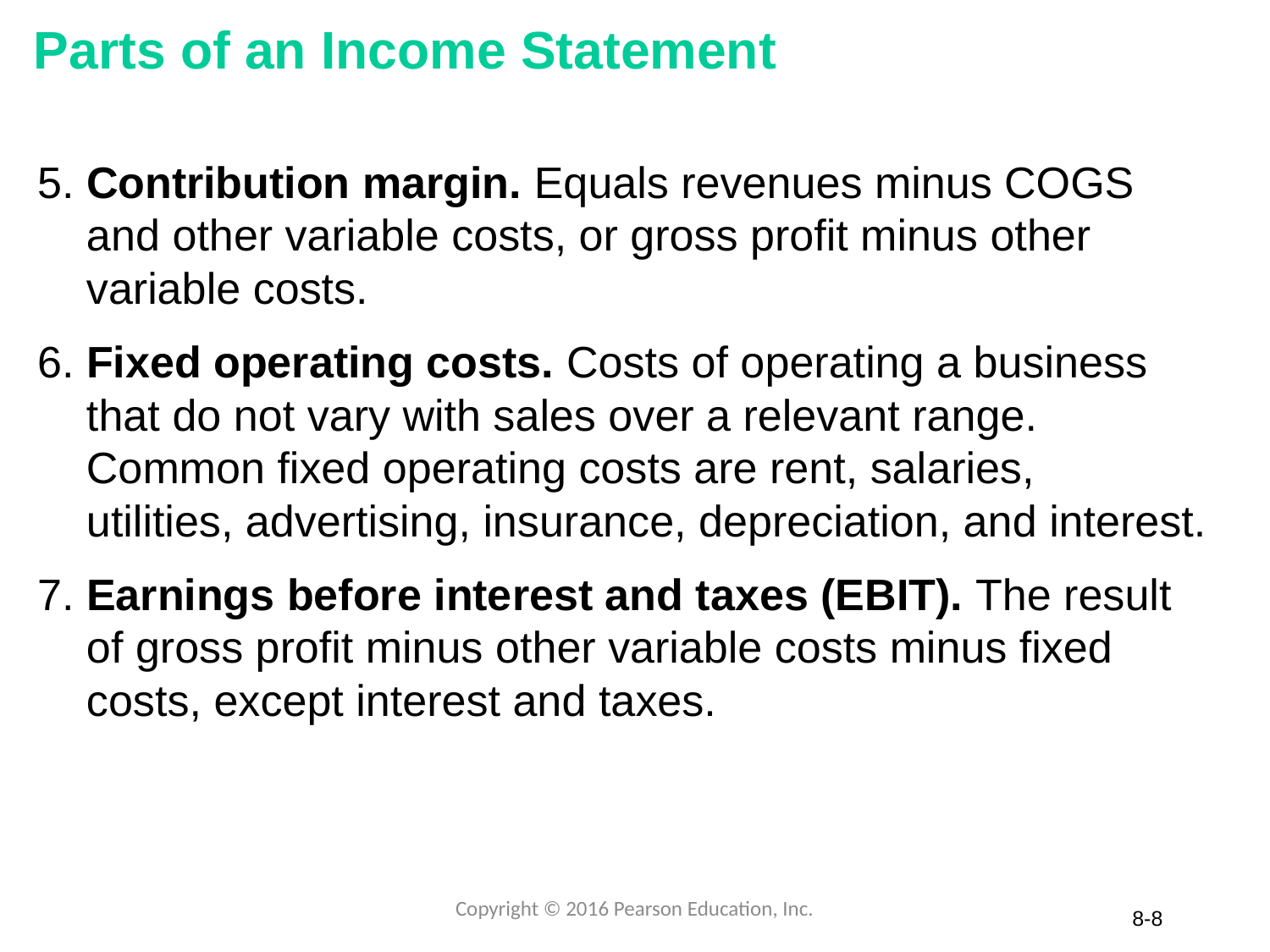

# Parts of an Income Statement
5. Contribution margin. Equals revenues minus COGS
    and other variable costs, or gross profit minus other
    variable costs.

6. Fixed operating costs. Costs of operating a business
    that do not vary with sales over a relevant range.
    Common fixed operating costs are rent, salaries,
    utilities, advertising, insurance, depreciation, and interest.

7. Earnings before interest and taxes (EBIT). The result
    of gross profit minus other variable costs minus fixed
    costs, except interest and taxes.
Copyright © 2016 Pearson Education, Inc.